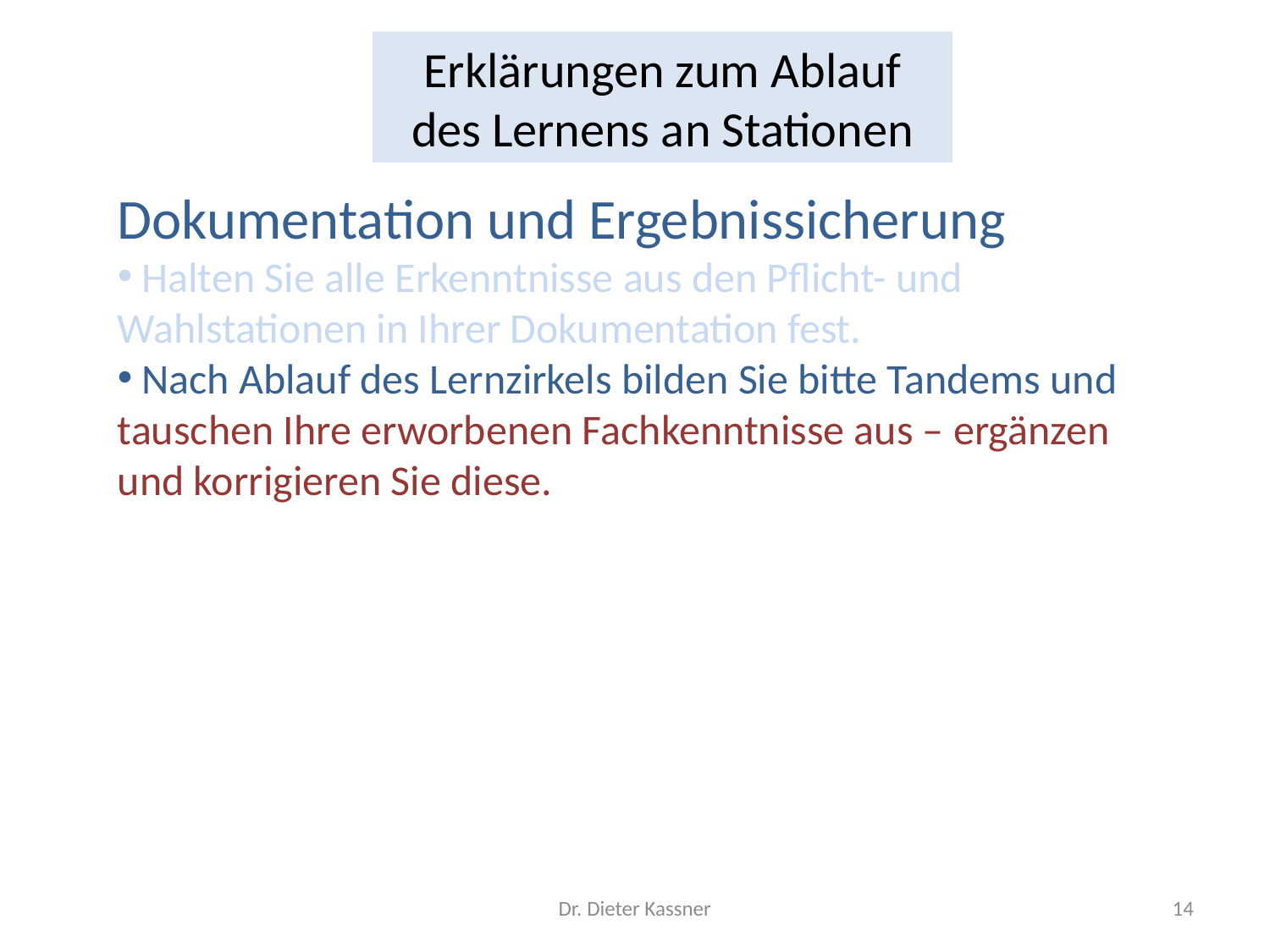

Erklärungen zum Ablauf des Lernens an Stationen
Dokumentation und Ergebnissicherung
 Halten Sie alle Erkenntnisse aus den Pflicht- und Wahlstationen in Ihrer Dokumentation fest.
 Nach Ablauf des Lernzirkels bilden Sie bitte Tandems und tauschen Ihre erworbenen Fachkenntnisse aus – ergänzen und korrigieren Sie diese.
Dr. Dieter Kassner
14